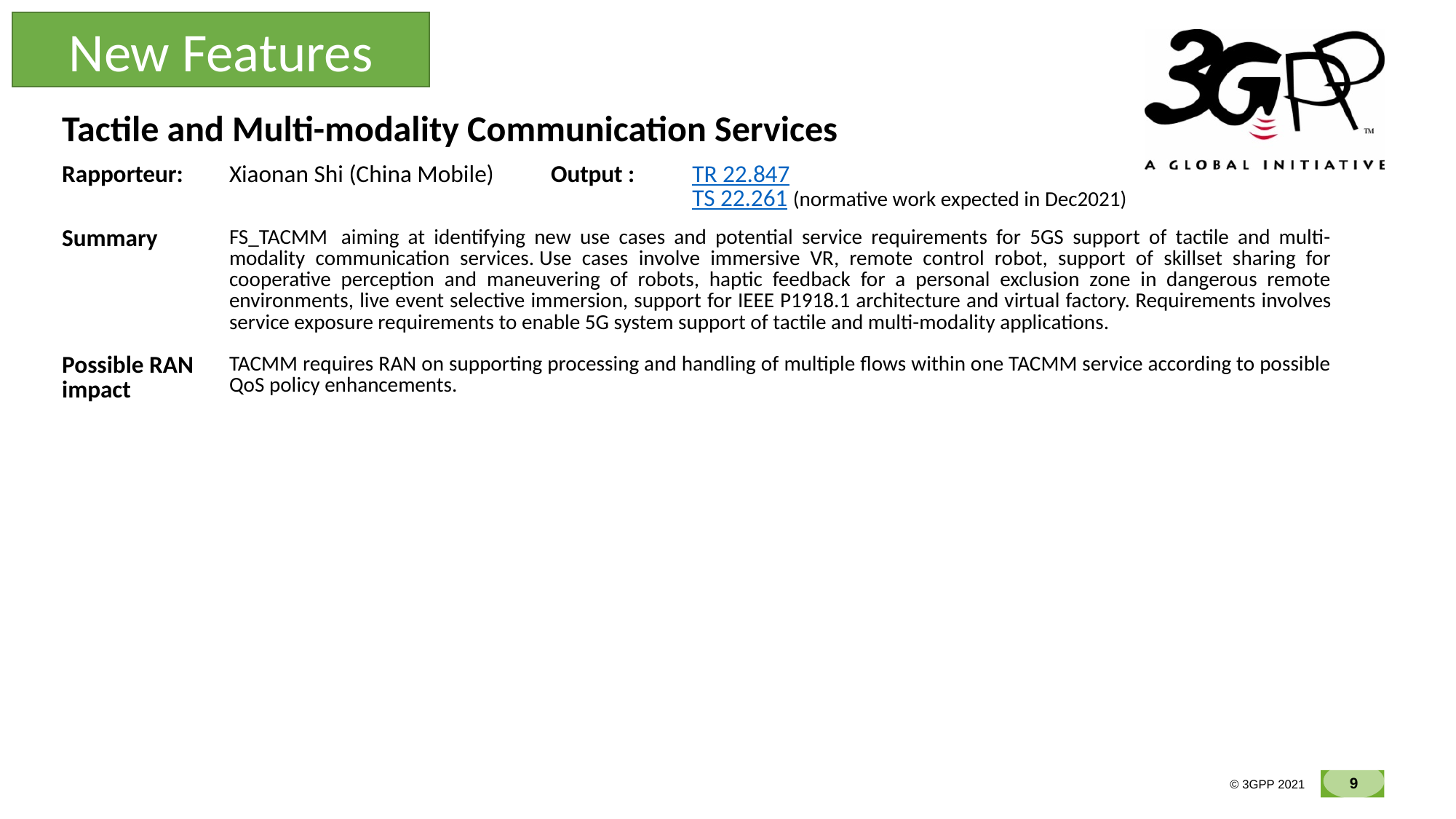

New Features
| Tactile and Multi-modality Communication Services |  |  |  |
| --- | --- | --- | --- |
| Rapporteur: | Xiaonan Shi (China Mobile) | Output : | TR 22.847 TS 22.261 (normative work expected in Dec2021) |
| Summary | FS\_TACMM  aiming at identifying new use cases and potential service requirements for 5GS support of tactile and multi-modality communication services. Use cases involve immersive VR, remote control robot, support of skillset sharing for cooperative perception and maneuvering of robots, haptic feedback for a personal exclusion zone in dangerous remote environments, live event selective immersion, support for IEEE P1918.1 architecture and virtual factory. Requirements involves service exposure requirements to enable 5G system support of tactile and multi-modality applications. |  |  |
| Possible RAN impact | TACMM requires RAN on supporting processing and handling of multiple flows within one TACMM service according to possible QoS policy enhancements. |  |  |